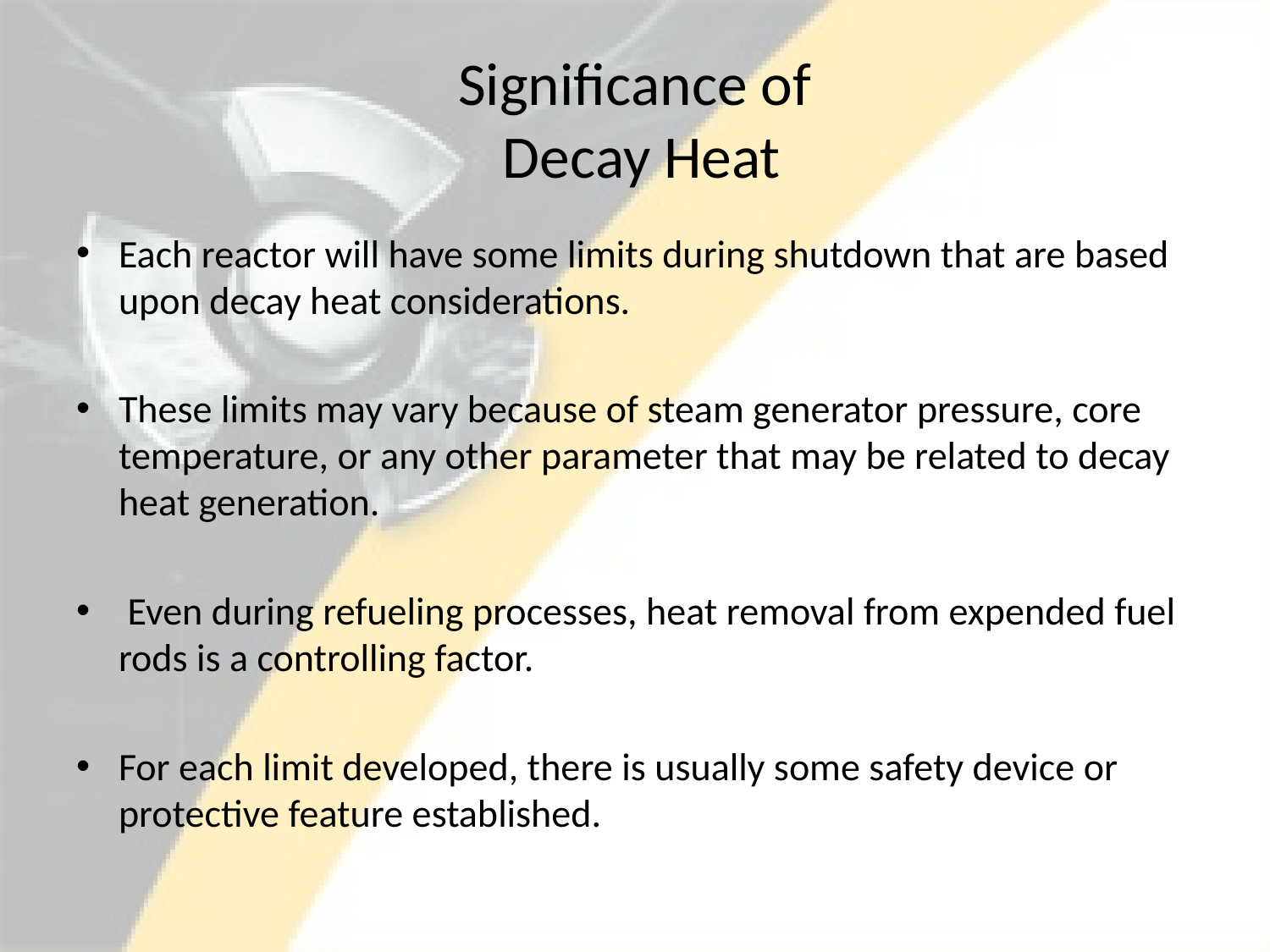

# Significance of Decay Heat
Each reactor will have some limits during shutdown that are based upon decay heat considerations.

These limits may vary because of steam generator pressure, core temperature, or any other parameter that may be related to decay heat generation.

 Even during refueling processes, heat removal from expended fuel rods is a controlling factor.

For each limit developed, there is usually some safety device or protective feature established.